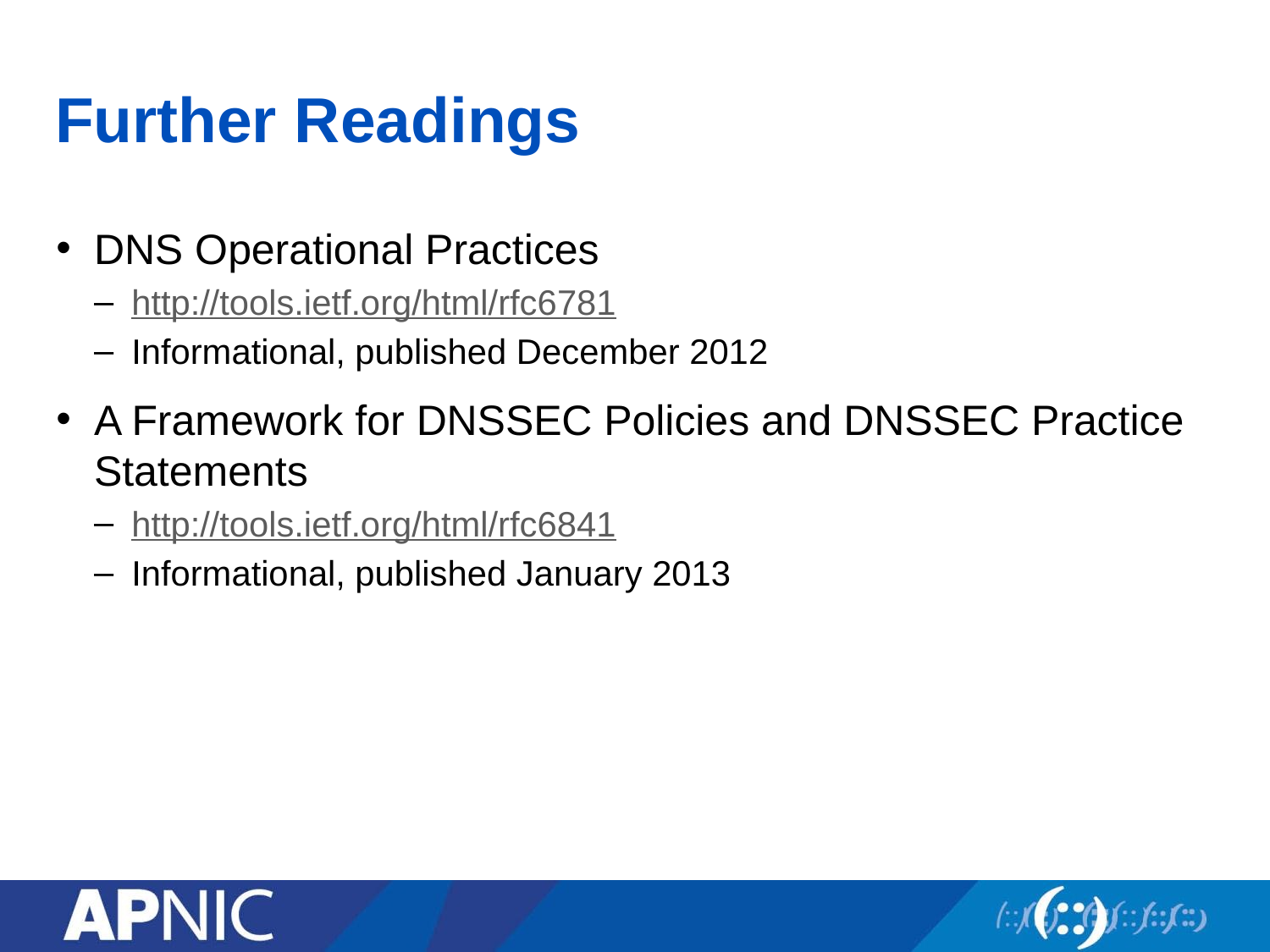

# Further Readings
DNS Operational Practices
http://tools.ietf.org/html/rfc6781
Informational, published December 2012
A Framework for DNSSEC Policies and DNSSEC Practice Statements
http://tools.ietf.org/html/rfc6841
Informational, published January 2013